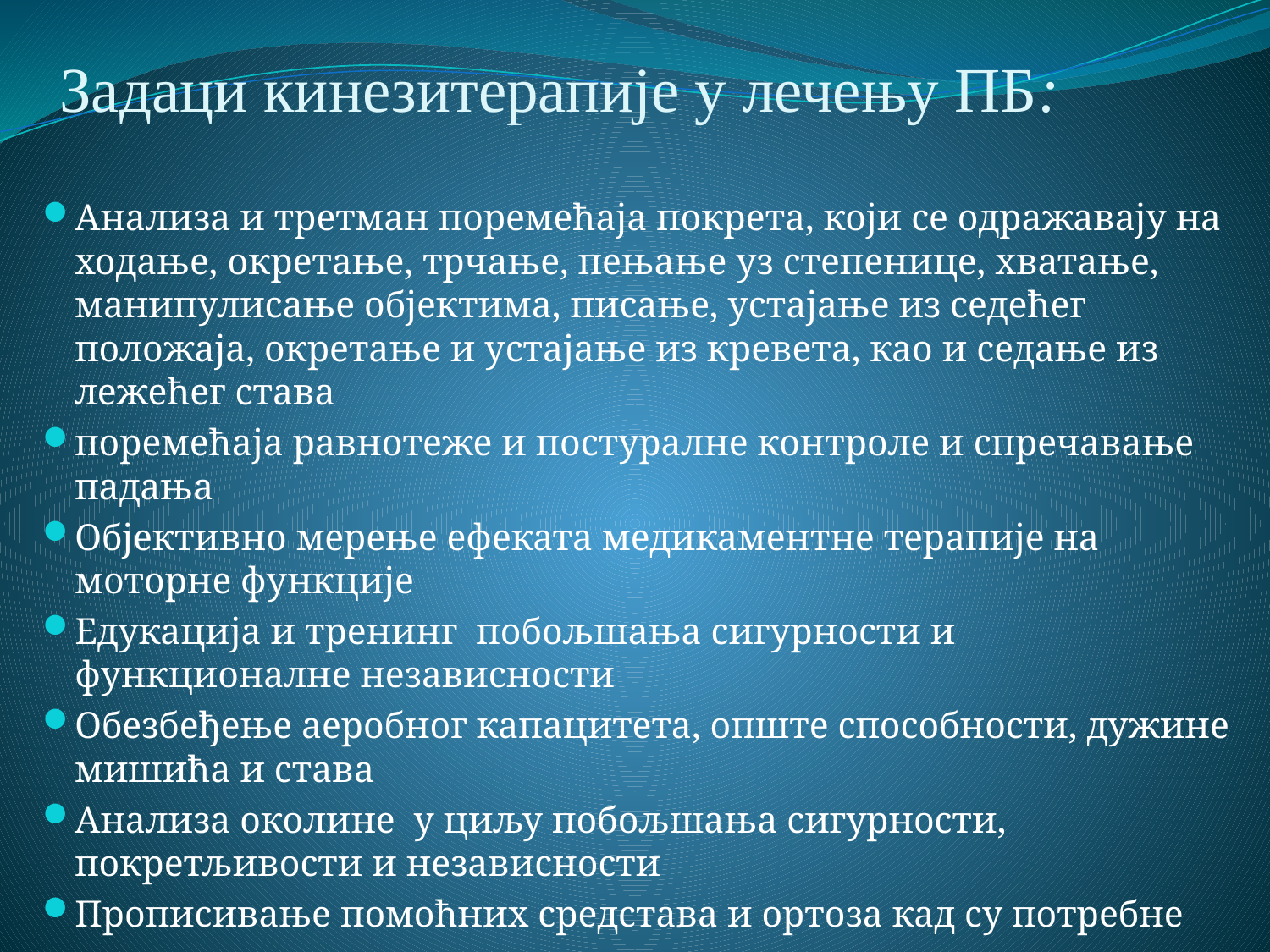

# Задаци кинезитерапије у лечењу ПБ:
Aнализа и третман поремећаја покрета, који се одражавају на  ходање, окретање, трчање, пењање уз степенице, хватање, манипулисање објектима, писање, устајање из седећег положаја, окретање и устајање из кревета, као и седање из лежећег става
поремећаја равнотеже и постуралне контроле и спречавање падања
Oбјективно мерење ефеката медикаментне терапије на моторне функције
Eдукација и тренинг  побољшања сигурности и функционалне независности
Oбезбеђење аеробног капацитета, опште способности, дужине мишића и става
Aнализа околине  у циљу побољшања сигурности, покретљивости и независности
Прописивање помоћних средстава и ортоза кад су потребне